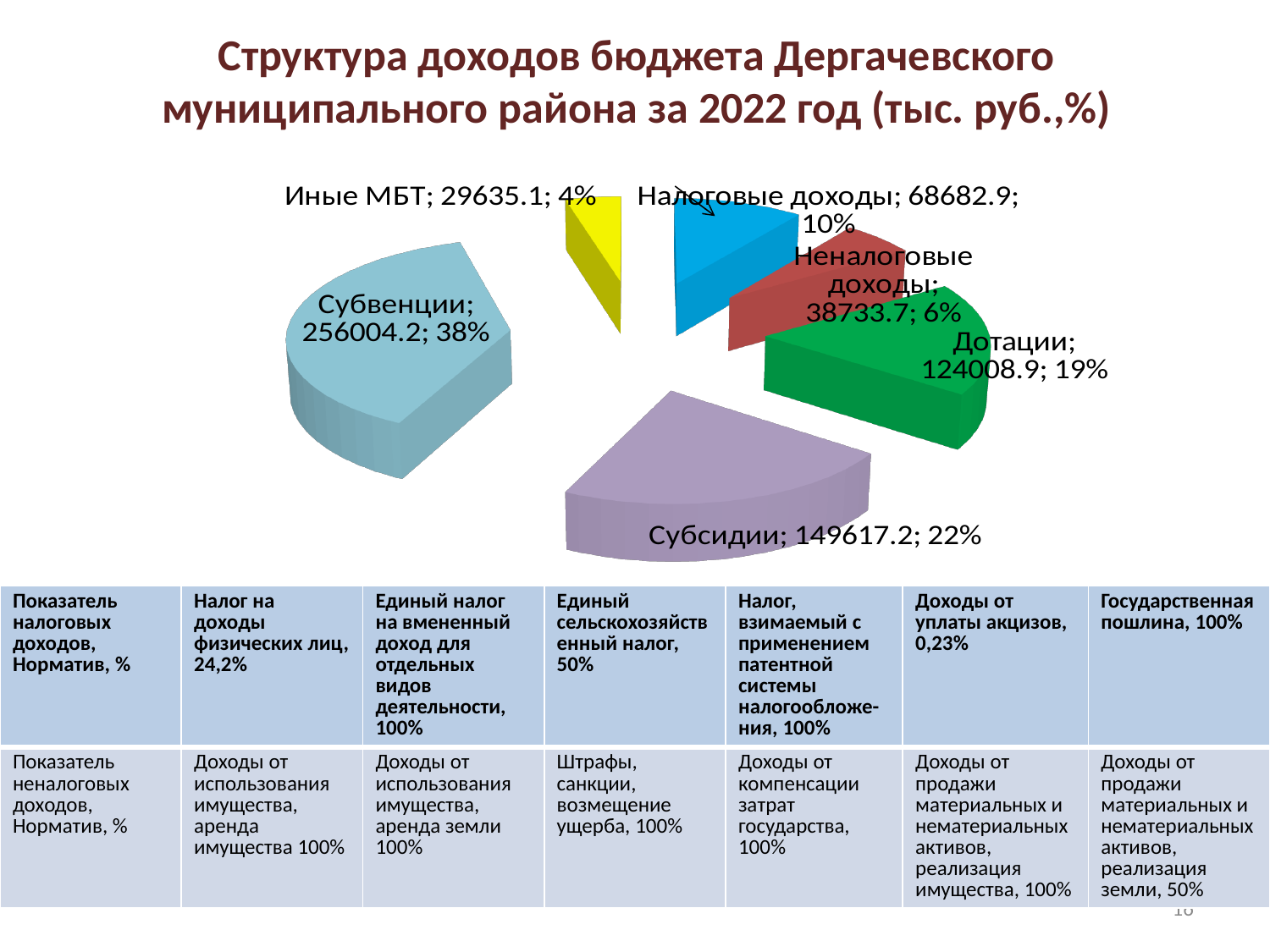

# Структура доходов бюджета Дергачевского муниципального района за 2022 год (тыс. руб.,%)

[unsupported chart]

| Показатель налоговых доходов, Норматив, % | Налог на доходы физических лиц, 24,2% | Единый налог на вмененный доход для отдельных видов деятельности, 100% | Единый сельскохозяйственный налог, 50% | Налог, взимаемый с применением патентной системы налогообложе-ния, 100% | Доходы от уплаты акцизов, 0,23% | Государственная пошлина, 100% |
| --- | --- | --- | --- | --- | --- | --- |
| Показатель неналоговых доходов, Норматив, % | Доходы от использования имущества, аренда имущества 100% | Доходы от использования имущества, аренда земли 100% | Штрафы, санкции, возмещение ущерба, 100% | Доходы от компенсации затрат государства, 100% | Доходы от продажи материальных и нематериальных активов, реализация имущества, 100% | Доходы от продажи материальных и нематериальных активов, реализация земли, 50% |
16
16